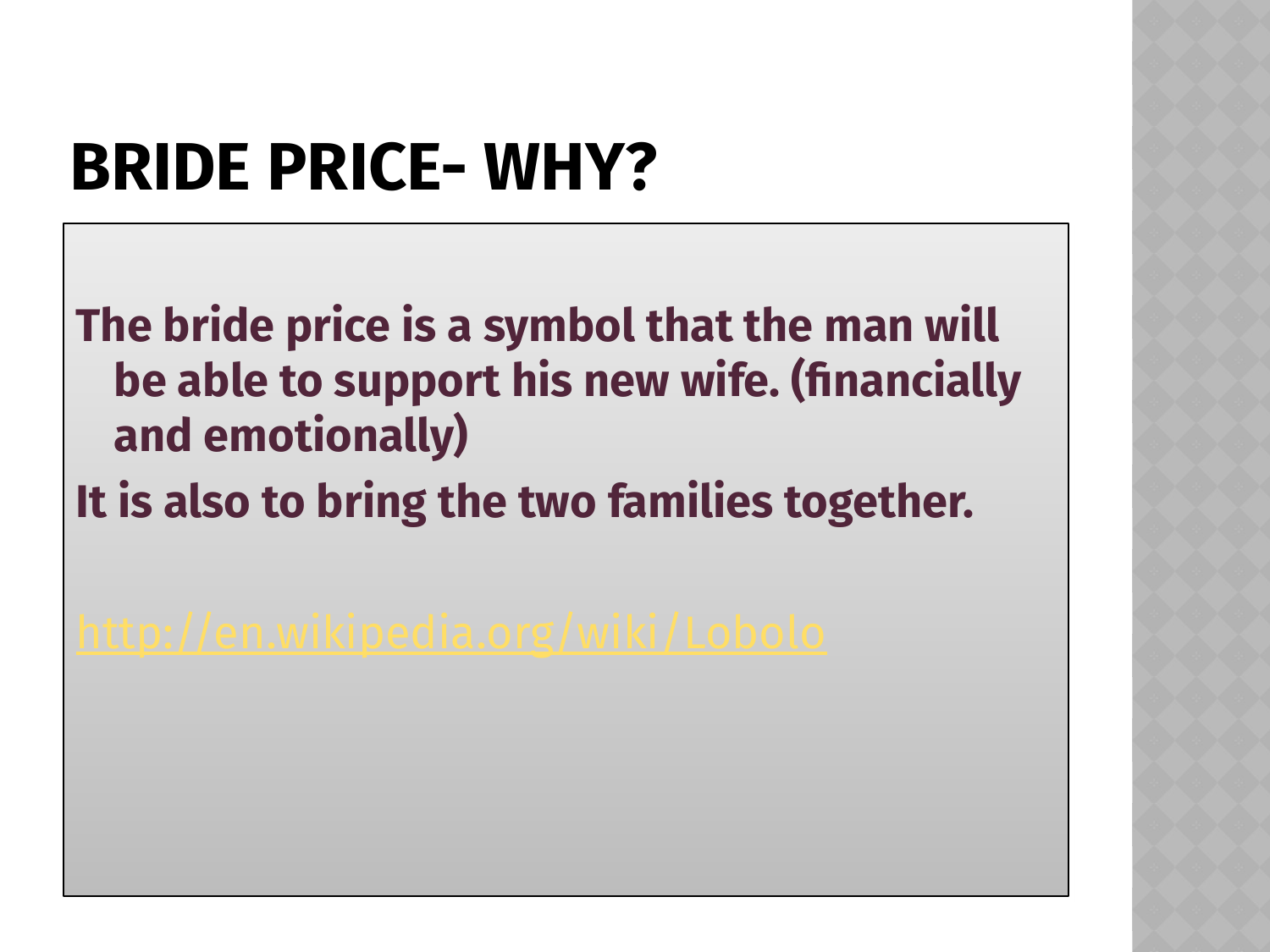

# Bride price- Why?

The bride price is a symbol that the man will be able to support his new wife. (financially and emotionally)
It is also to bring the two families together.

http://en.wikipedia.org/wiki/Lobolo